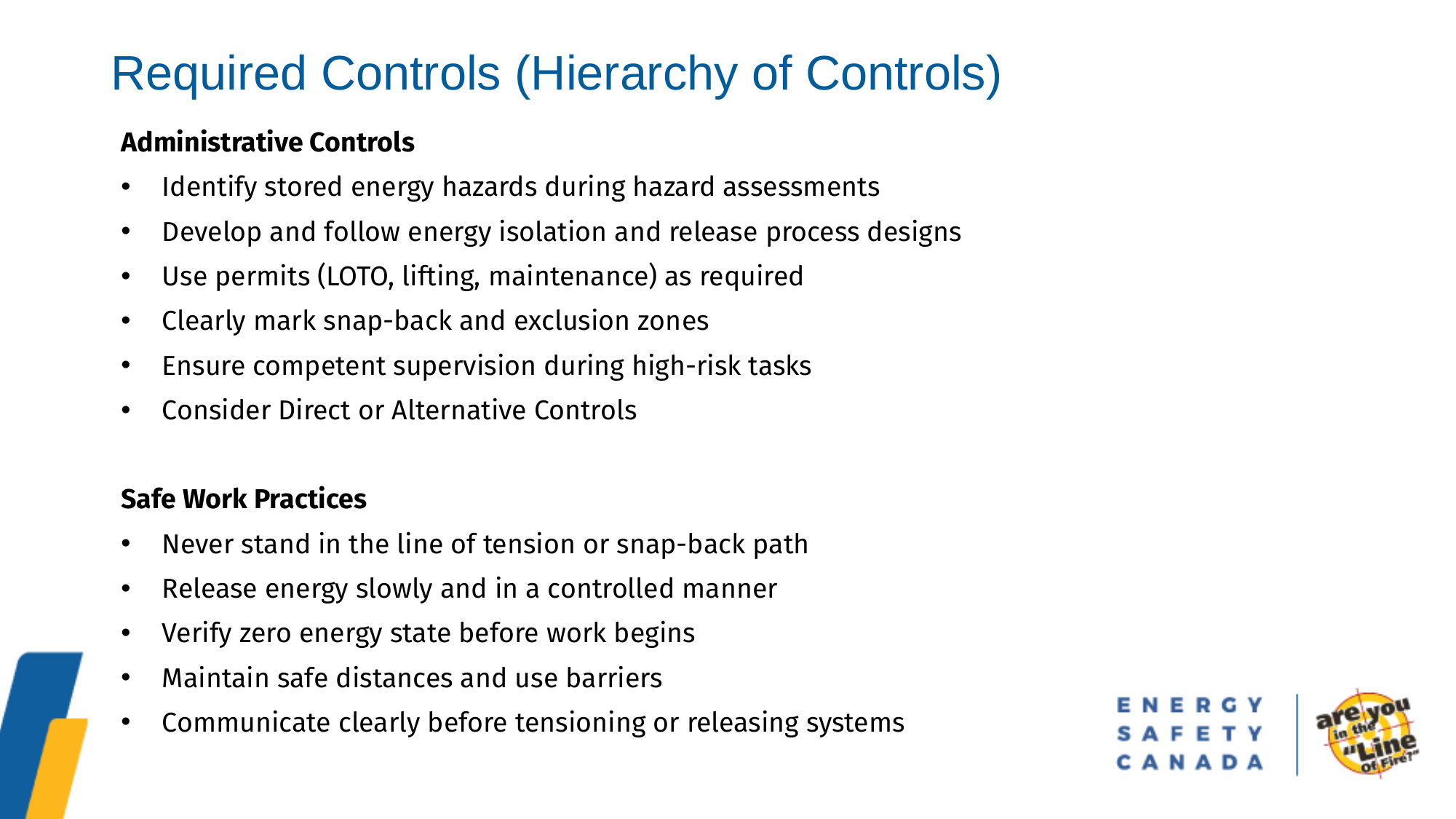

Required Controls (Hierarchy of Controls)
Administrative Controls
Identify stored energy hazards during hazard assessments
Develop and follow energy isolation and release process designs
Use permits (LOTO, lifting, maintenance) as required
Clearly mark snap-back and exclusion zones
Ensure competent supervision during high-risk tasks
Consider Direct or Alternative Controls

Safe Work Practices
Never stand in the line of tension or snap-back path
Release energy slowly and in a controlled manner
Verify zero energy state before work begins
Maintain safe distances and use barriers
Communicate clearly before tensioning or releasing systems